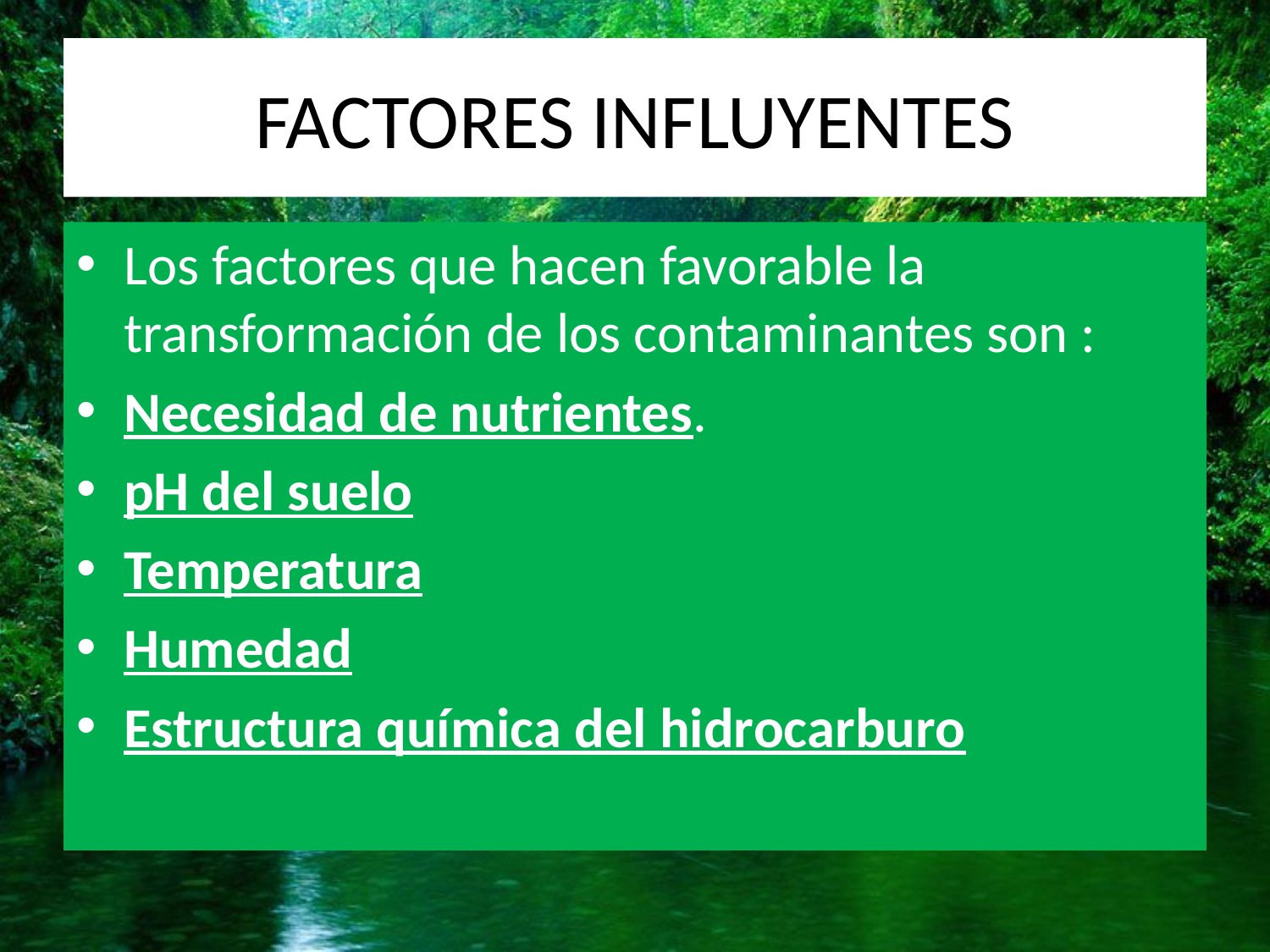

# FACTORES INFLUYENTES
Los factores que hacen favorable la transformación de los contaminantes son :
Necesidad de nutrientes.
pH del suelo
Temperatura
Humedad
Estructura química del hidrocarburo